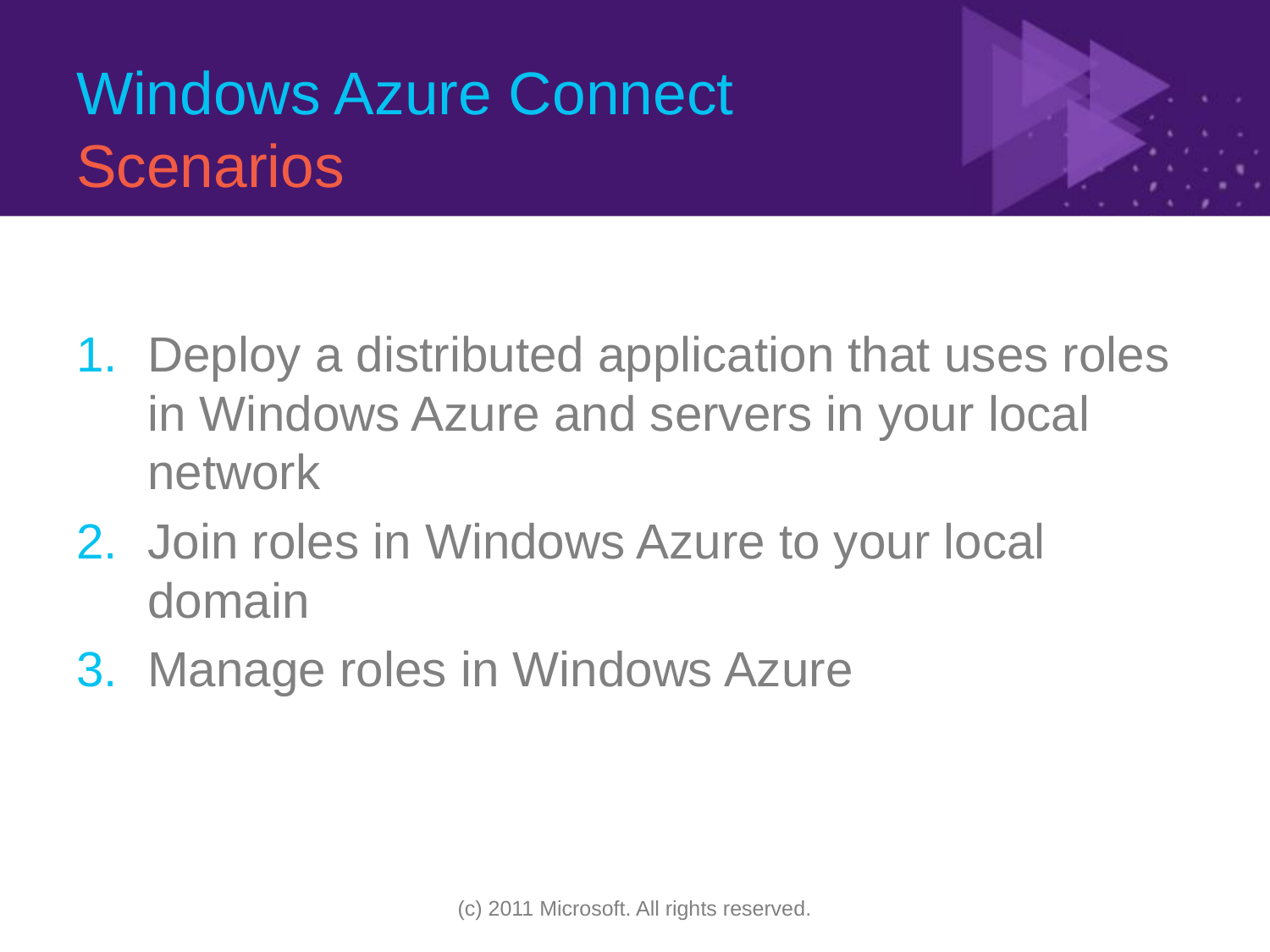

# Windows Azure Connect Scenarios
Deploy a distributed application that uses roles in Windows Azure and servers in your local network
Join roles in Windows Azure to your local domain
Manage roles in Windows Azure
(c) 2011 Microsoft. All rights reserved.